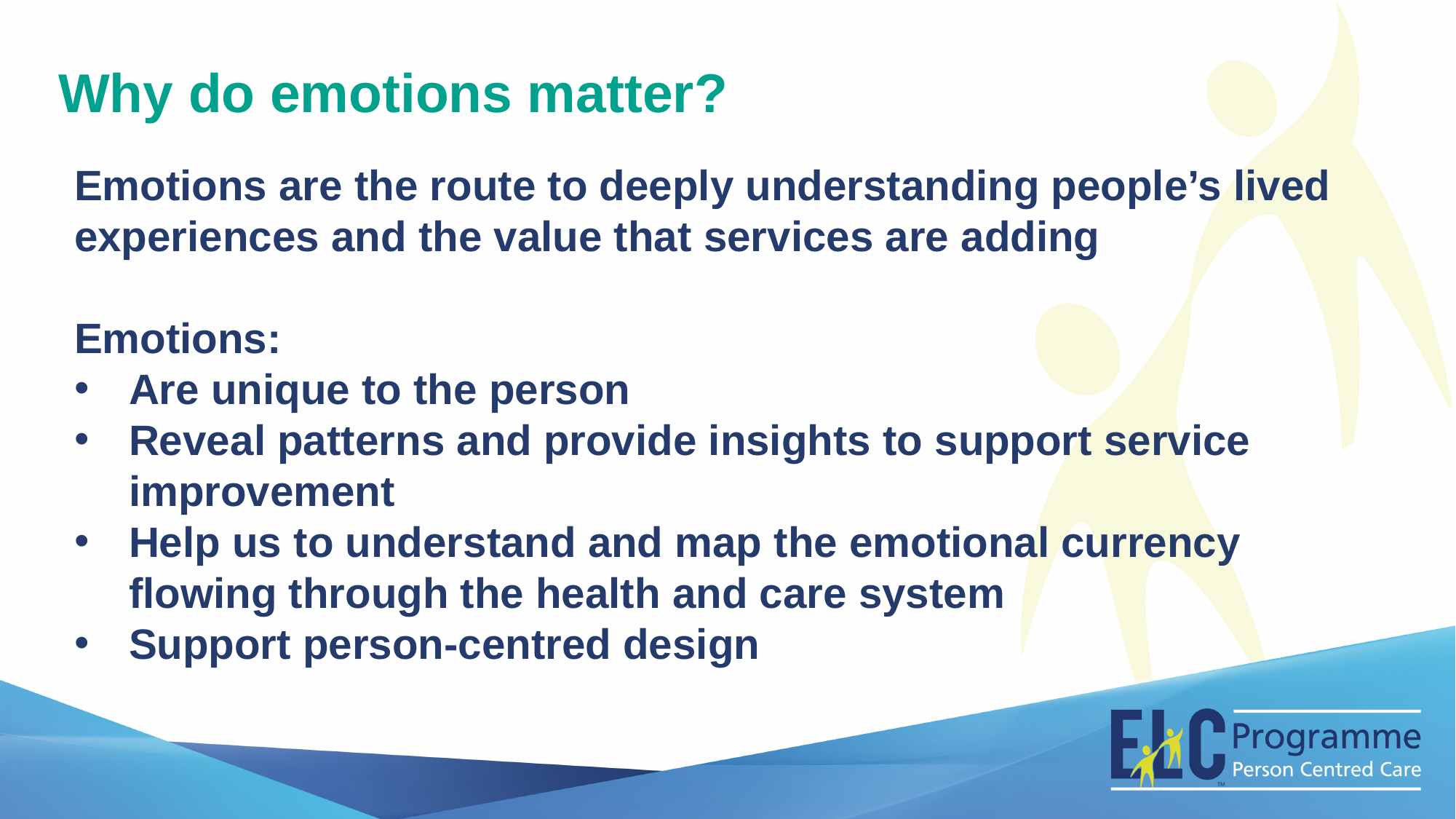

Why do emotions matter?
Emotions are the route to deeply understanding people’s lived experiences and the value that services are adding

Emotions:
Are unique to the person
Reveal patterns and provide insights to support service improvement
Help us to understand and map the emotional currency flowing through the health and care system
Support person-centred design